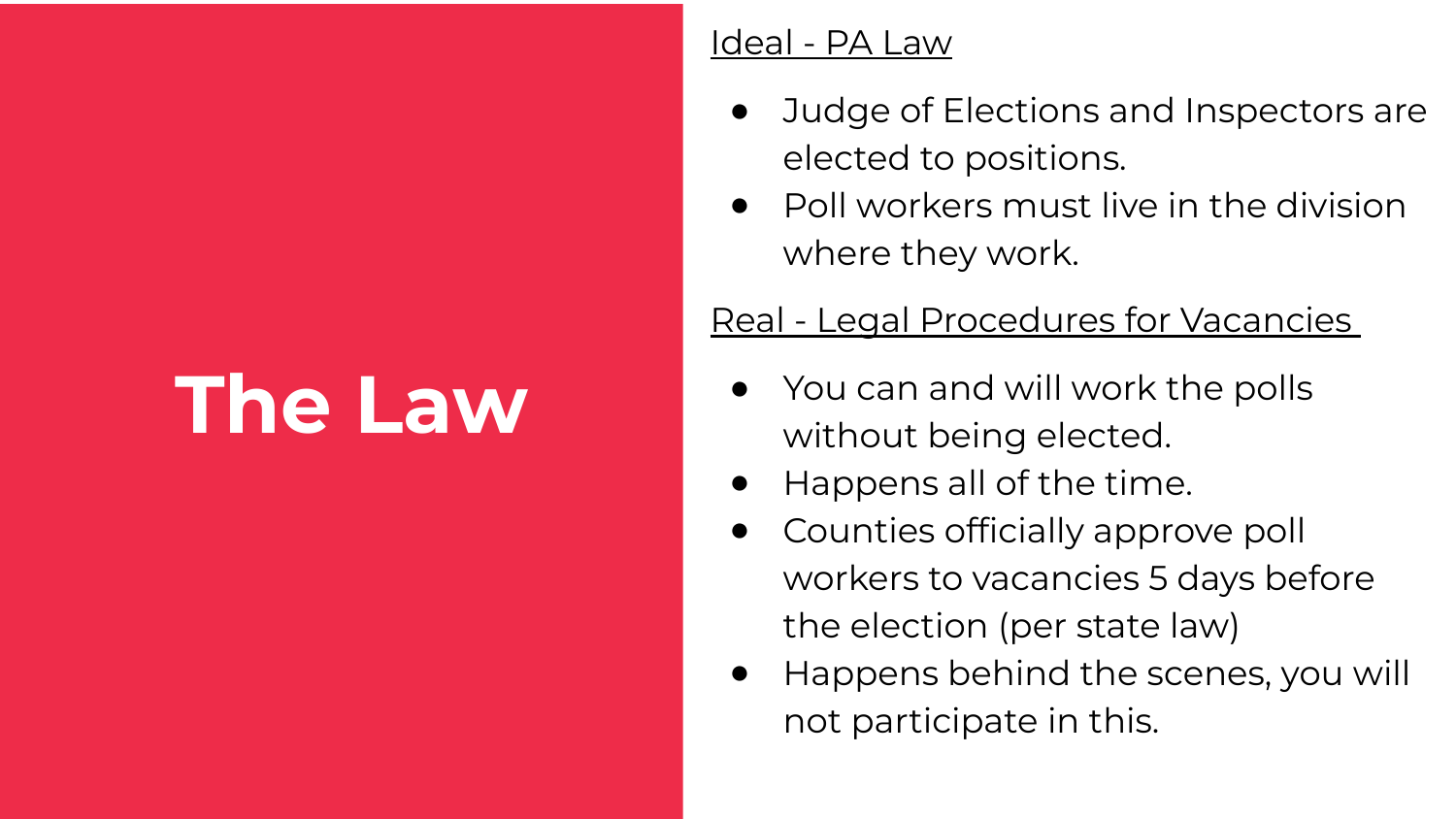

Ideal - PA Law
Judge of Elections and Inspectors are elected to positions.
Poll workers must live in the division where they work.
Real - Legal Procedures for Vacancies
You can and will work the polls without being elected.
Happens all of the time.
Counties officially approve poll workers to vacancies 5 days before the election (per state law)
Happens behind the scenes, you will not participate in this.

The Law